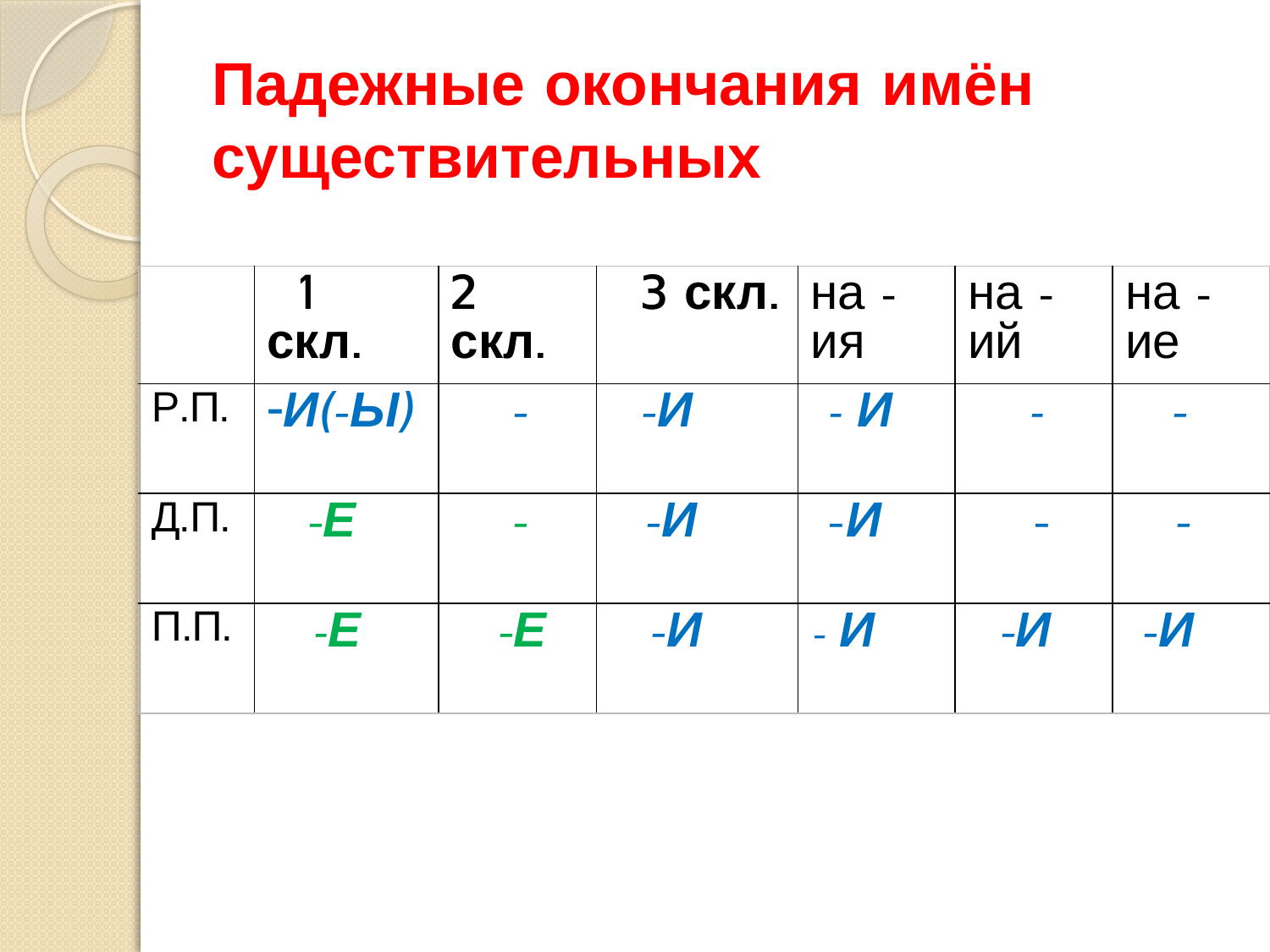

# Падежные окончания имён существительных
|  | 1 скл. | 2 скл. | 3 скл. | на -ия | на -ий | на -ие |
| --- | --- | --- | --- | --- | --- | --- |
| Р.П. | И(-Ы) | - | -И | - И | - | - |
| Д.П. | -Е | - | -И | -И | - | - |
| П.П. | -Е | -Е | -И | - И | -И | -И |